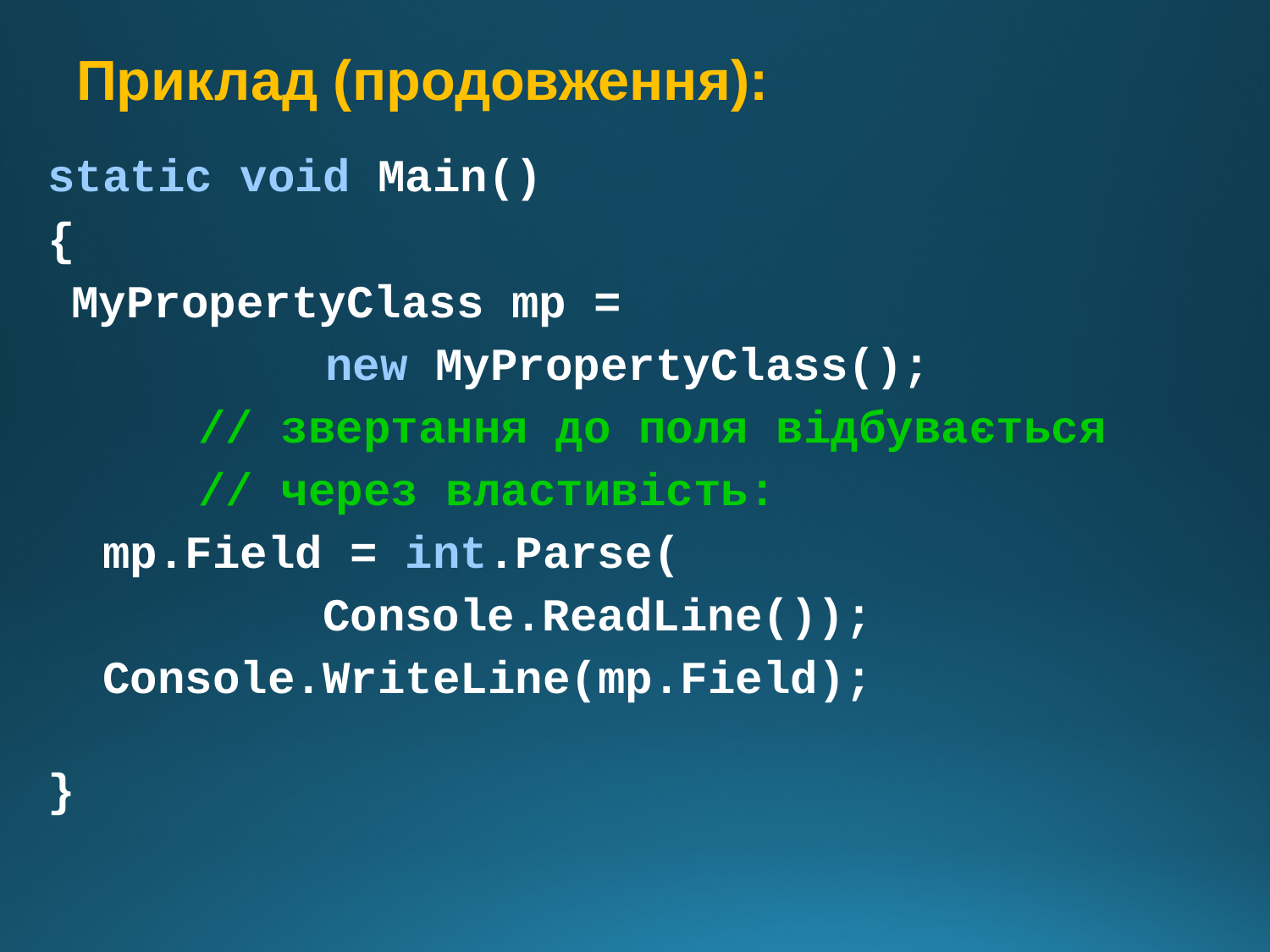

# Приклад (продовження):
static void Main()
{
	MyPropertyClass mp =
			new MyPropertyClass();
	 	// звертання до поля відбувається
		// через властивість:
  mp.Field = int.Parse(
          Console.ReadLine());
  Console.WriteLine(mp.Field);
}